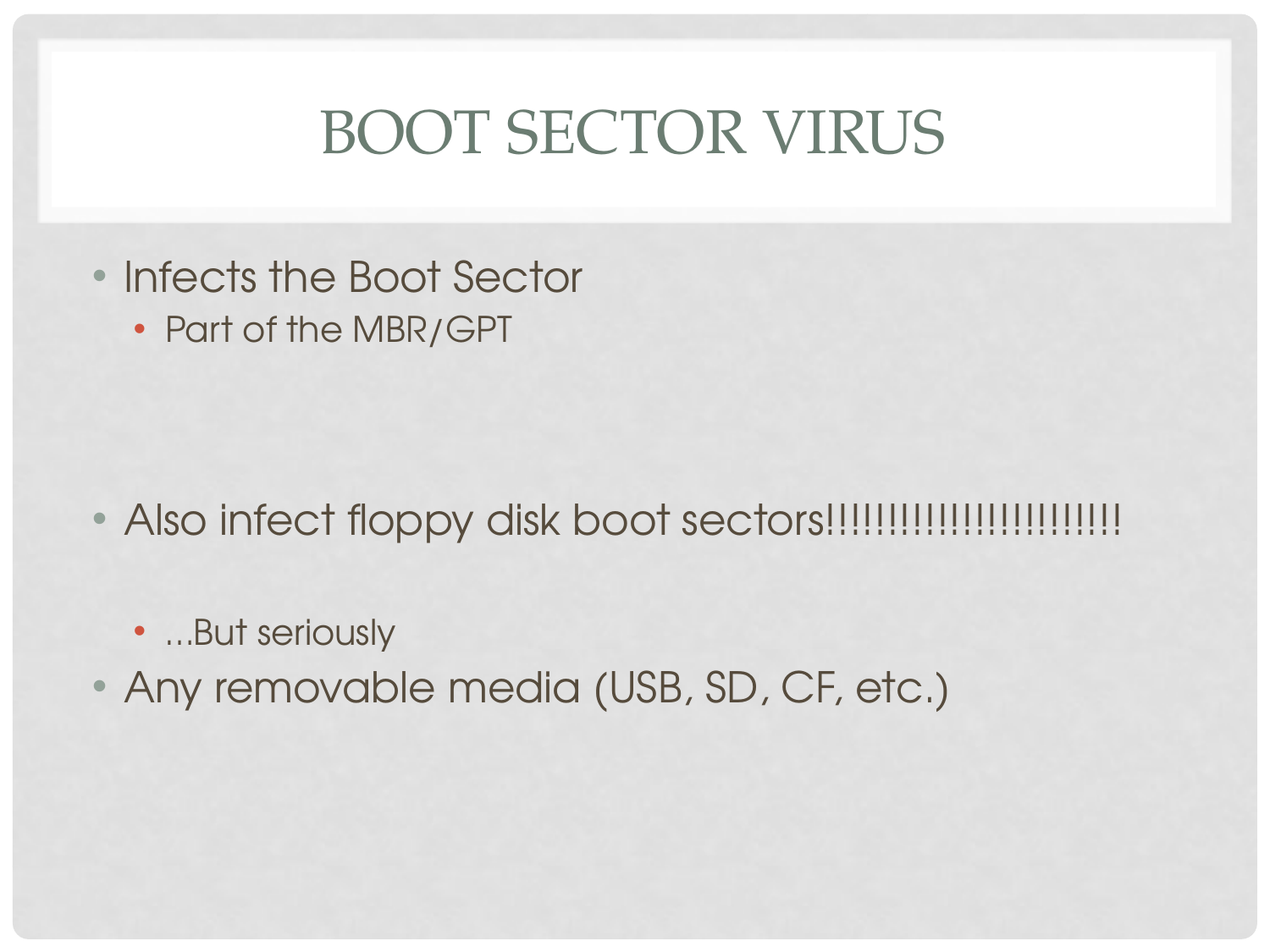

# Boot Sector virus
Infects the Boot Sector
Part of the MBR/GPT

Also infect floppy disk boot sectors!!!!!!!!!!!!!!!!!!!!!!!!

…But seriously
Any removable media (USB, SD, CF, etc.)